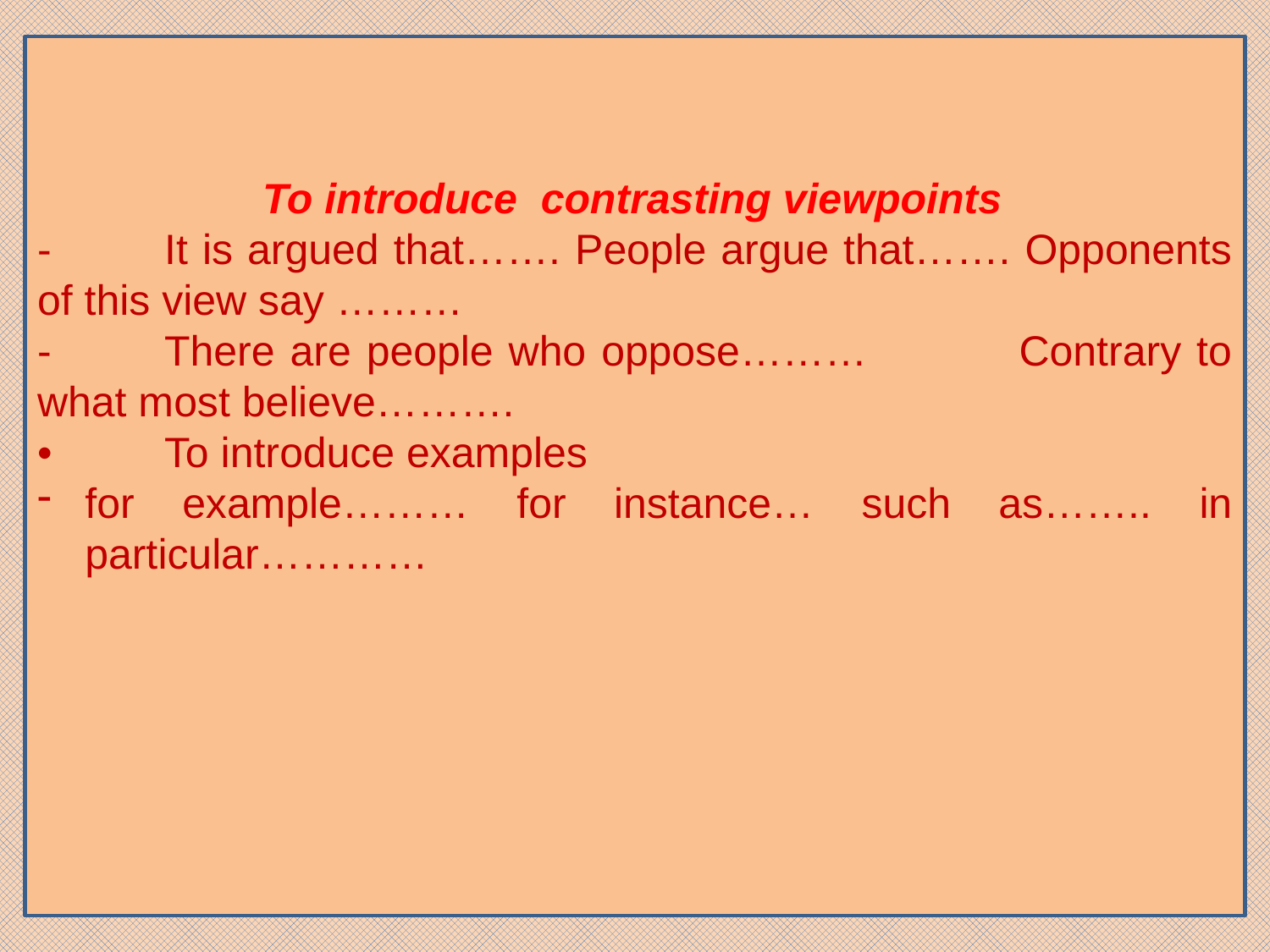

To introduce  contrasting viewpoints
-	It is argued that……. People argue that……. Opponents of this view say ………
-	There are people who oppose………          Contrary to what most believe……….
•	To introduce examples
for example……… for instance… such as…….. in particular…………